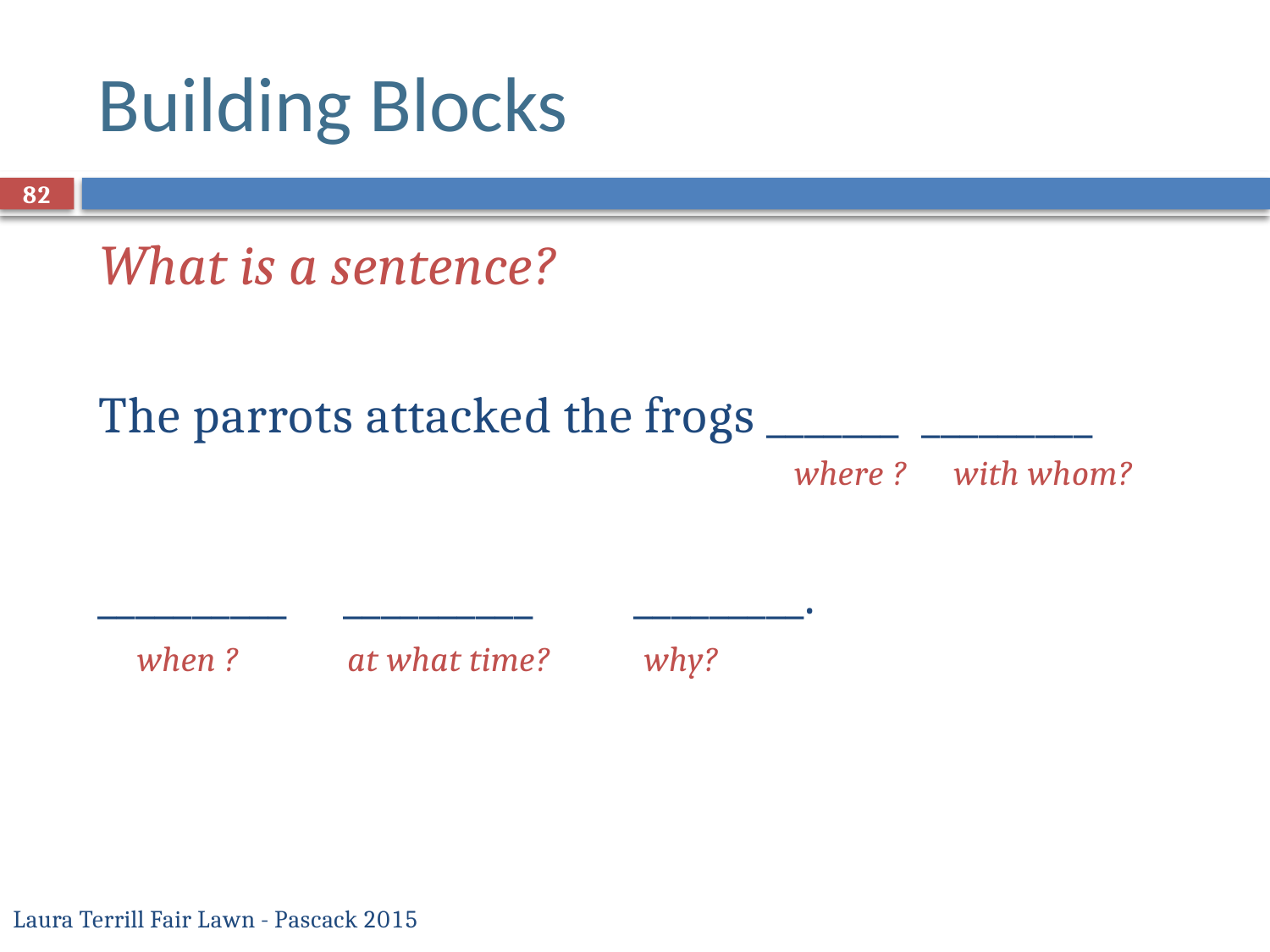

# Building Blocks
82
What is a sentence?

The parrots attacked the frogs _______  _________
	       		                    where ?      with whom?

__________     __________         _________.
     when ?              at what time?            why?

Laura Terrill Fair Lawn - Pascack 2015